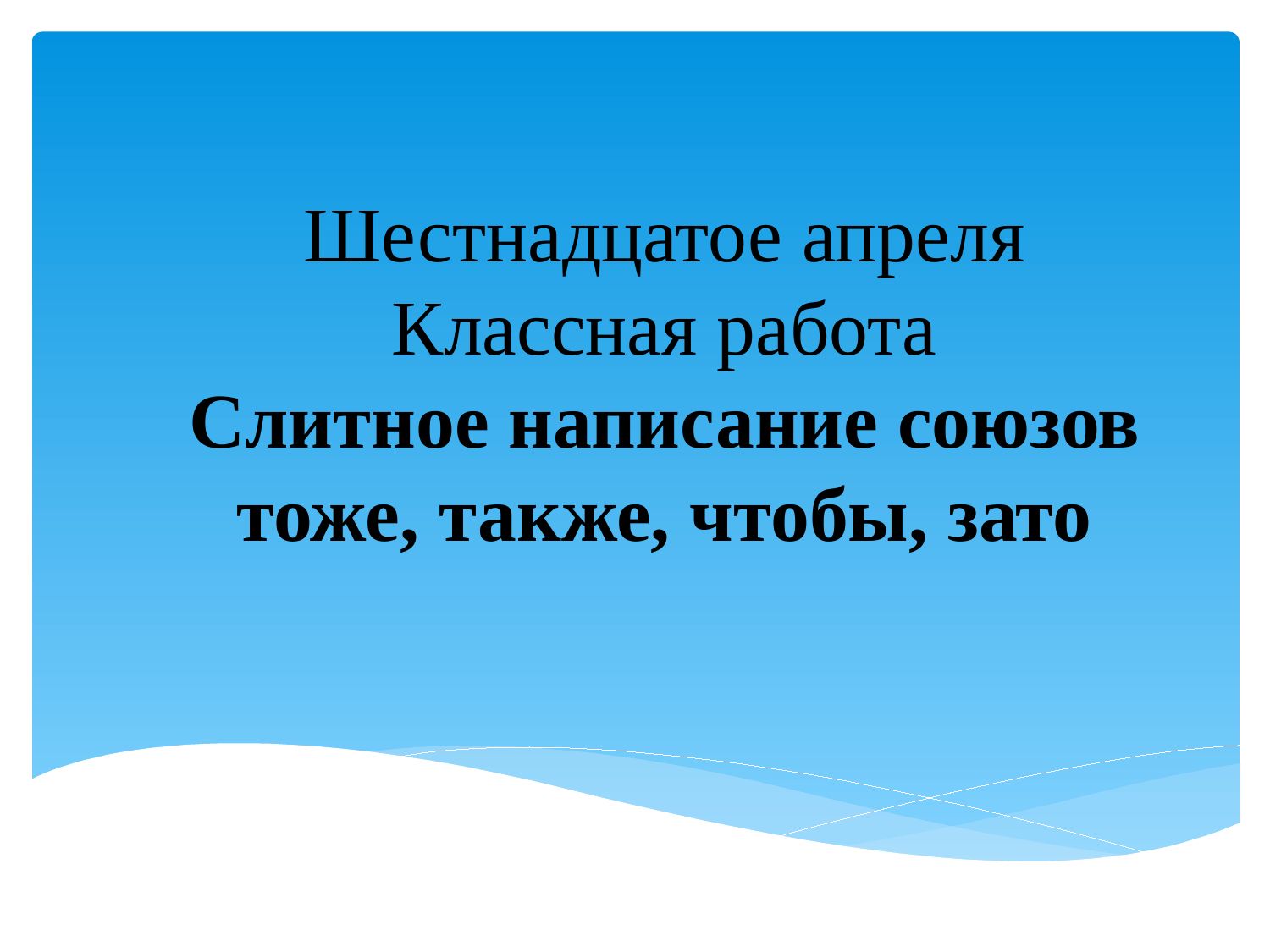

# Шестнадцатое апреля Классная работа Слитное написание союзов тоже, также, чтобы, зато